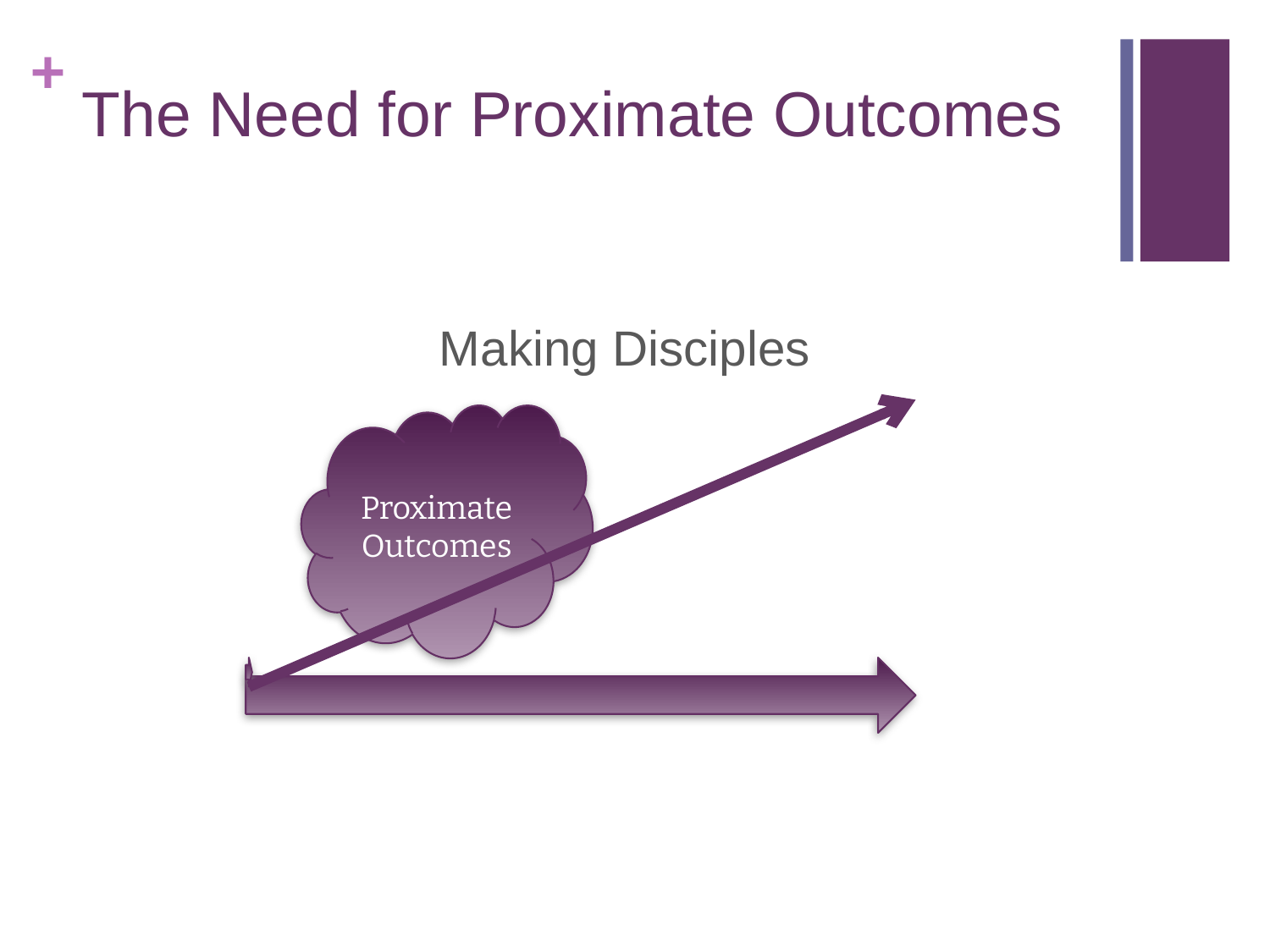

# The Need for Proximate Outcomes
Making Disciples

Proximate Outcomes